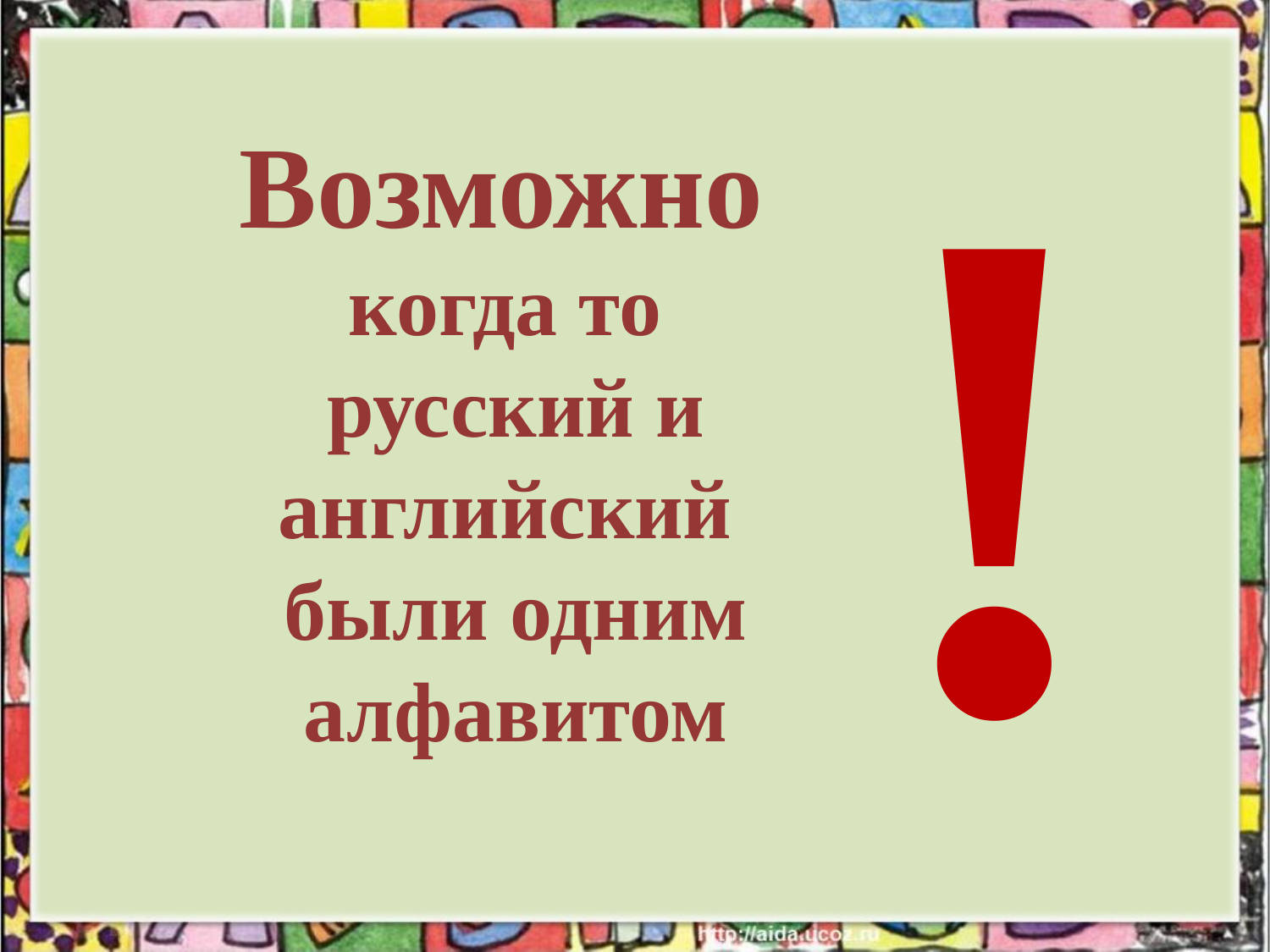

!

Возможно
когда то
русский и английский
были одним алфавитом